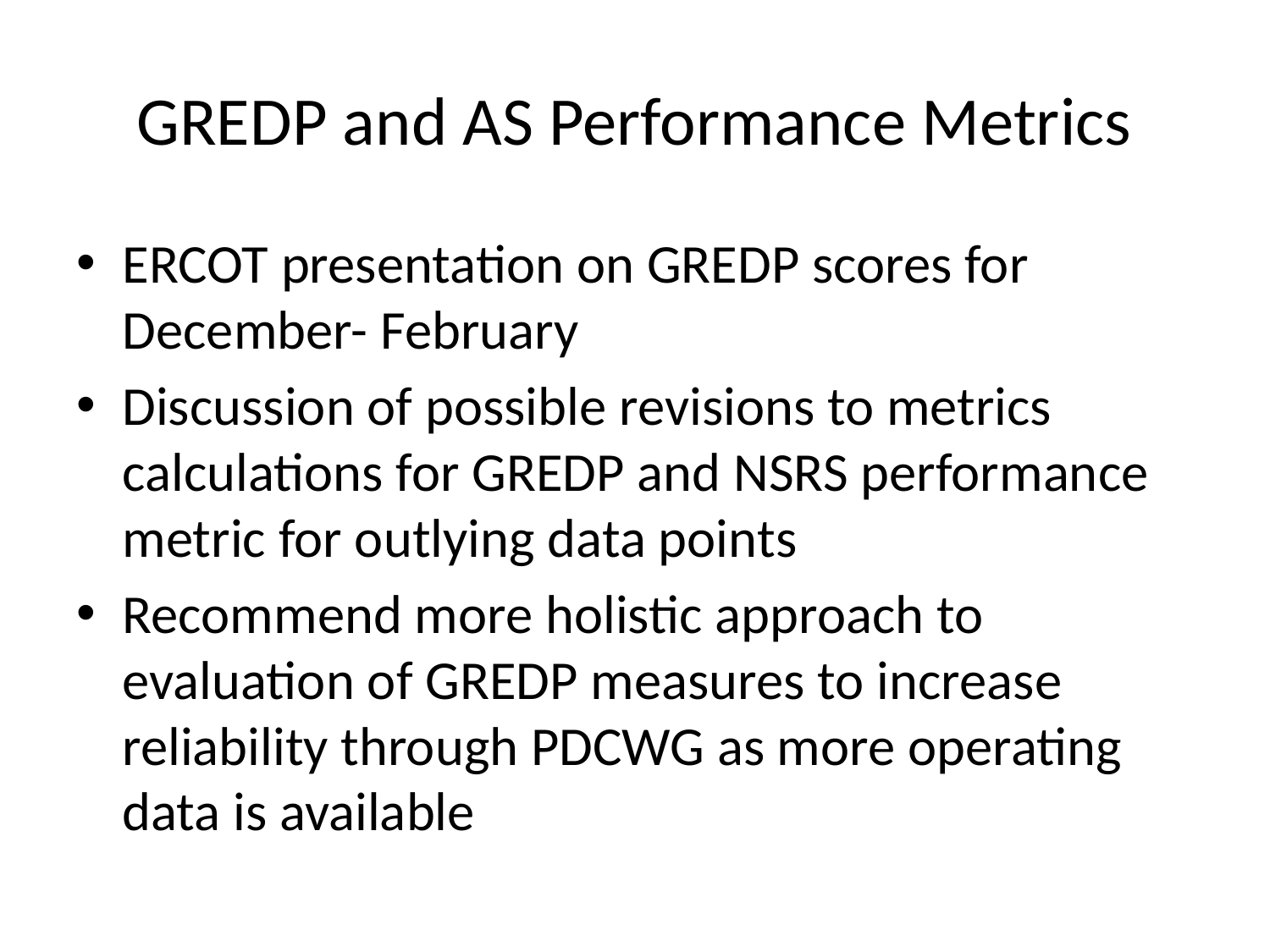

# GREDP and AS Performance Metrics
ERCOT presentation on GREDP scores for December- February
Discussion of possible revisions to metrics calculations for GREDP and NSRS performance metric for outlying data points
Recommend more holistic approach to evaluation of GREDP measures to increase reliability through PDCWG as more operating data is available